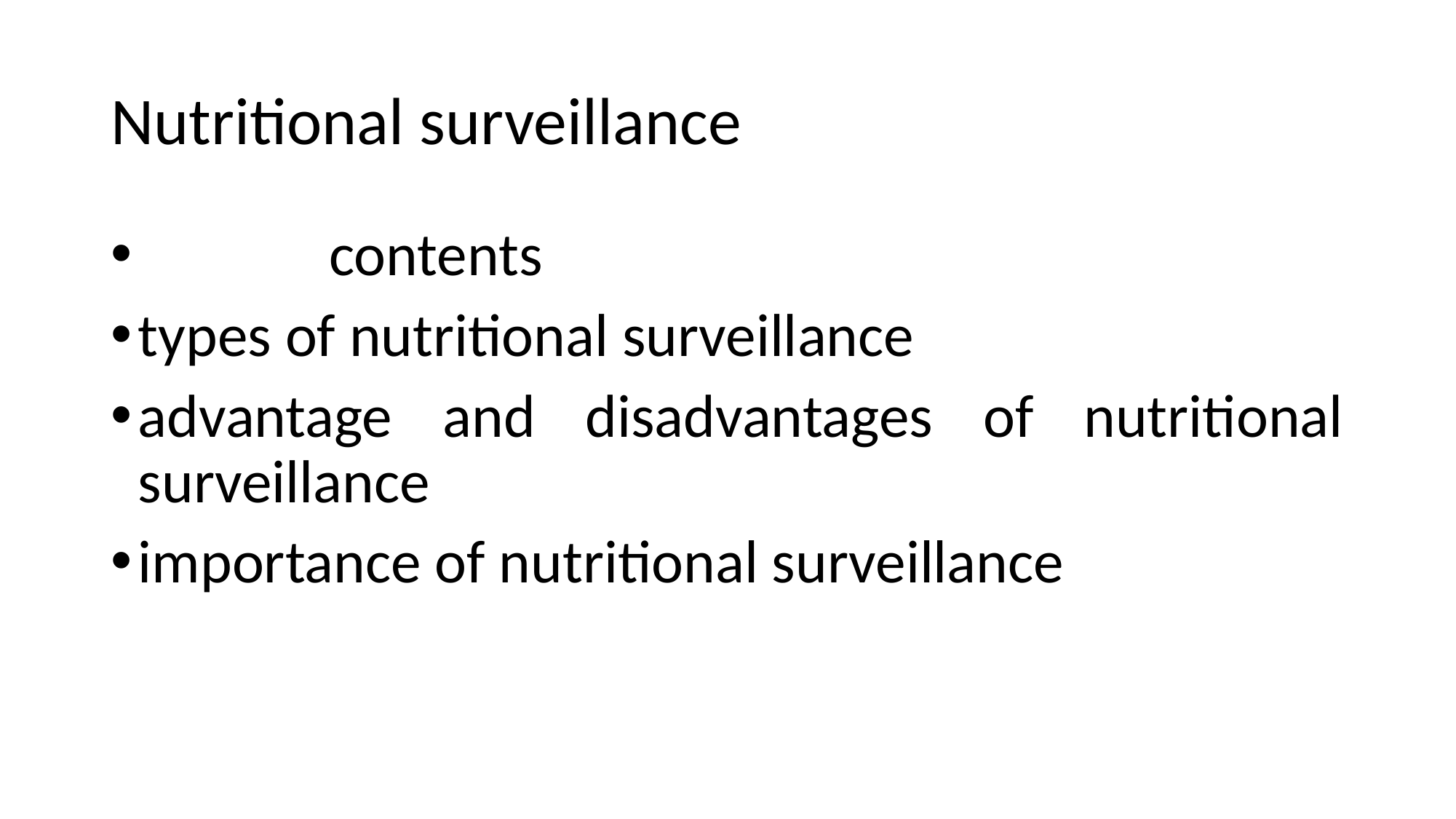

# Nutritional surveillance
              contents
types of nutritional surveillance
advantage and disadvantages of nutritional surveillance
importance of nutritional surveillance